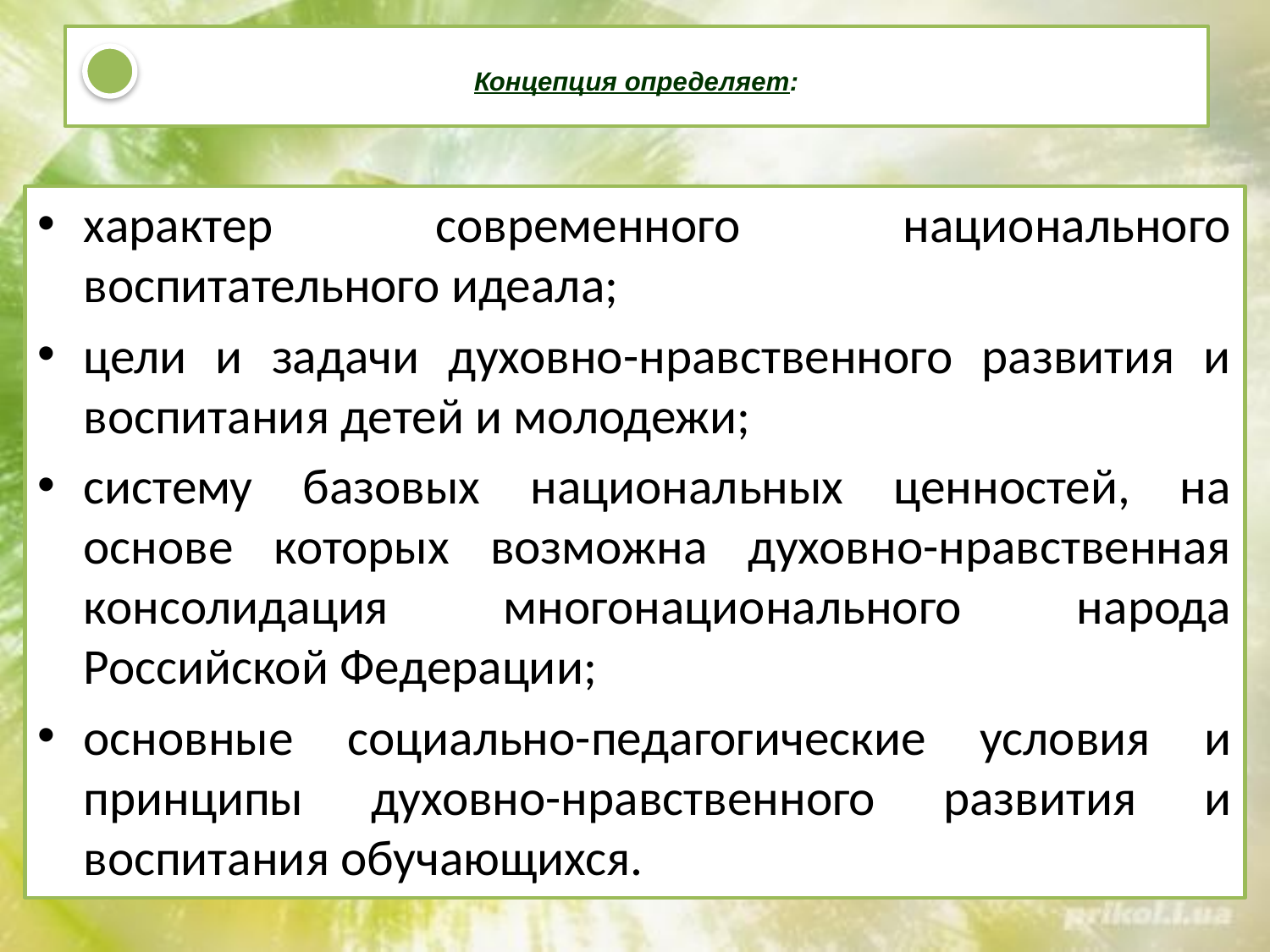

# Концепция определяет:

характер современного национального воспитательного идеала;
цели и задачи духовно-нравственного развития и воспитания детей и молодежи;
систему базовых национальных ценностей, на основе которых возможна духовно-нравственная консолидация многонационального народа Российской Федерации;
основные социально-педагогические условия и принципы духовно-нравственного развития и воспитания обучающихся.